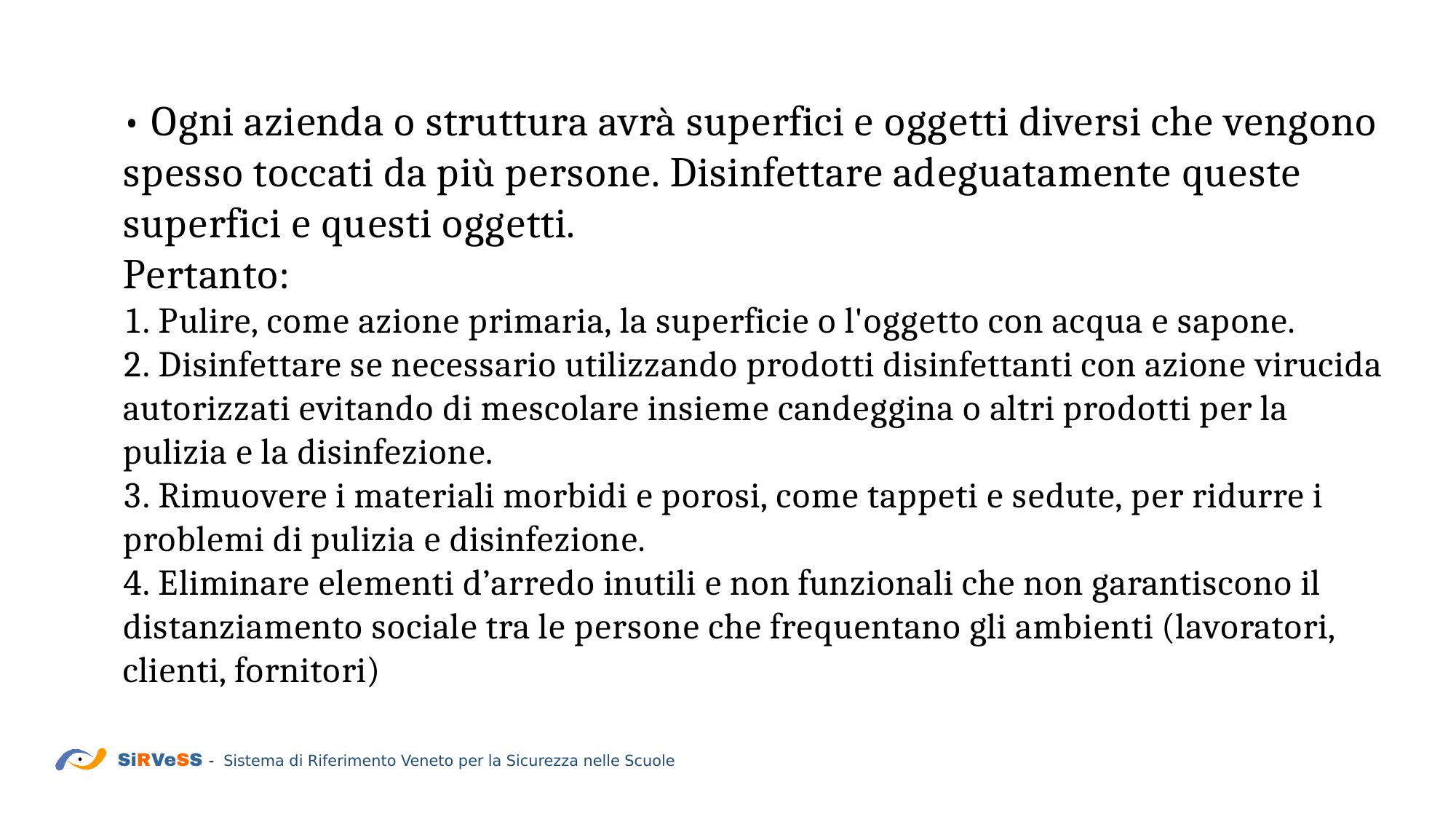

• Ogni azienda o struttura avrà superfici e oggetti diversi che vengono spesso toccati da più persone. Disinfettare adeguatamente queste superfici e questi oggetti.
Pertanto:
1. Pulire, come azione primaria, la superficie o l'oggetto con acqua e sapone.
2. Disinfettare se necessario utilizzando prodotti disinfettanti con azione virucida autorizzati evitando di mescolare insieme candeggina o altri prodotti per la pulizia e la disinfezione.
3. Rimuovere i materiali morbidi e porosi, come tappeti e sedute, per ridurre i problemi di pulizia e disinfezione.
4. Eliminare elementi d’arredo inutili e non funzionali che non garantiscono il distanziamento sociale tra le persone che frequentano gli ambienti (lavoratori, clienti, fornitori)